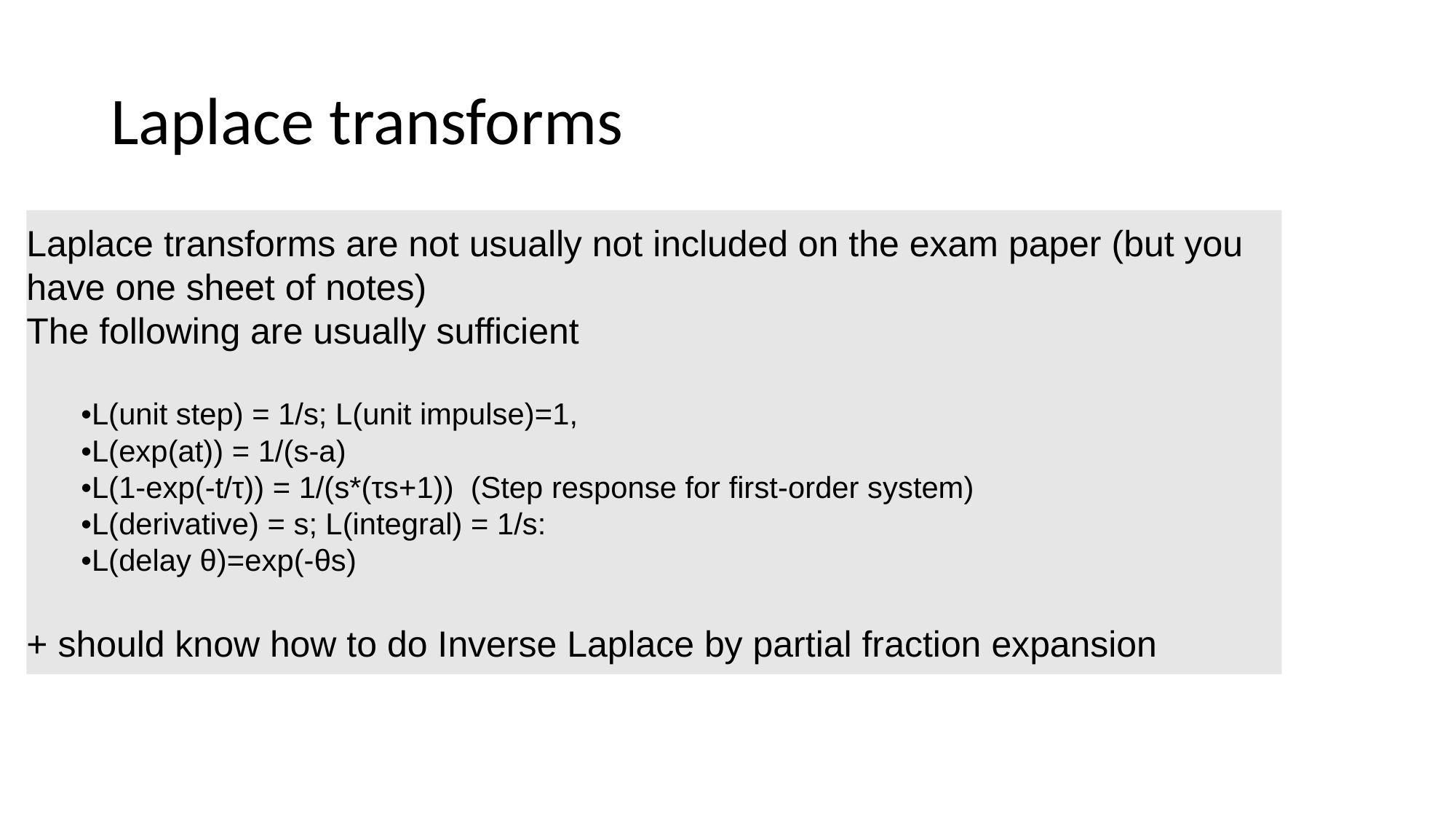

# Laplace transforms
Laplace transforms are not usually not included on the exam paper (but you have one sheet of notes)
The following are usually sufficient

•L(unit step) = 1/s; L(unit impulse)=1,
•L(exp(at)) = 1/(s-a)
•L(1-exp(-t/τ)) = 1/(s*(τs+1))  (Step response for first-order system)
•L(derivative) = s; L(integral) = 1/s:
•L(delay θ)=exp(-θs)

+ should know how to do Inverse Laplace by partial fraction expansion